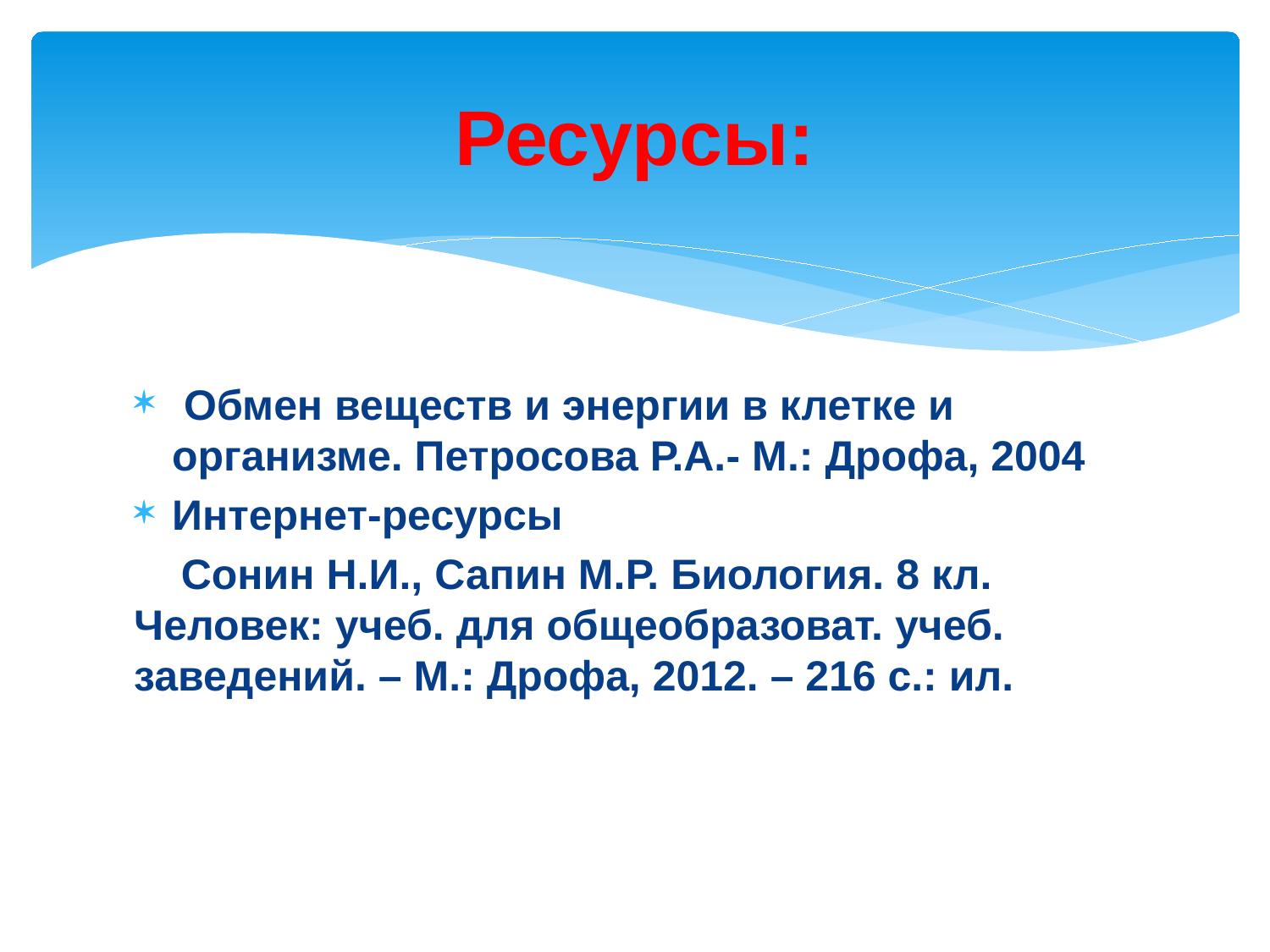

# Ресурсы:
 Обмен веществ и энергии в клетке и организме. Петросова Р.А.- М.: Дрофа, 2004
Интернет-ресурсы
    Сонин Н.И., Сапин М.Р. Биология. 8 кл. Человек: учеб. для общеобразоват. учеб. заведений. – М.: Дрофа, 2012. – 216 с.: ил.